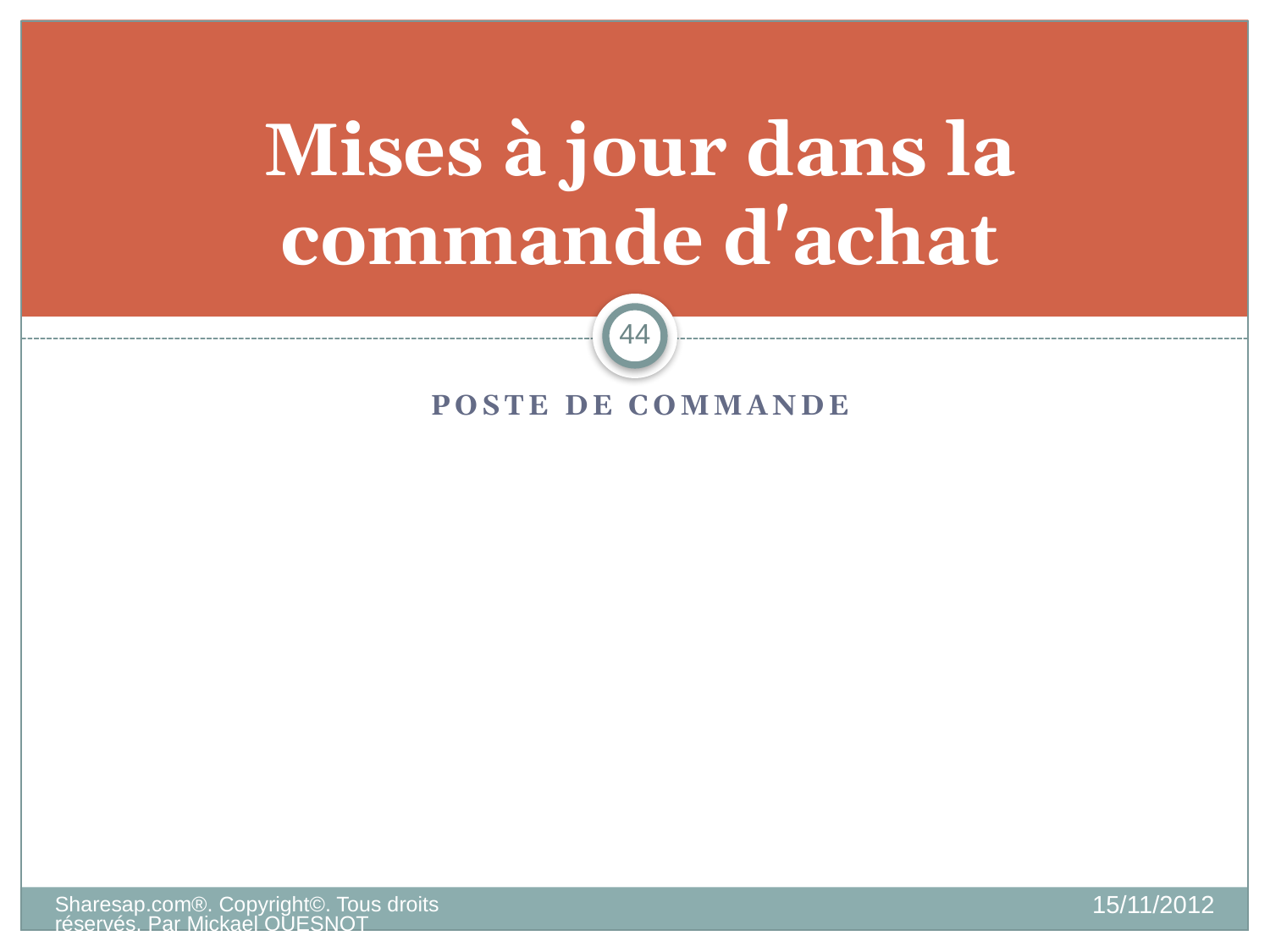

# Mises à jour dans la commande d'achat
44
Poste de commande
15/11/2012
Sharesap.com®. Copyright©. Tous droits réservés. Par Mickael QUESNOT